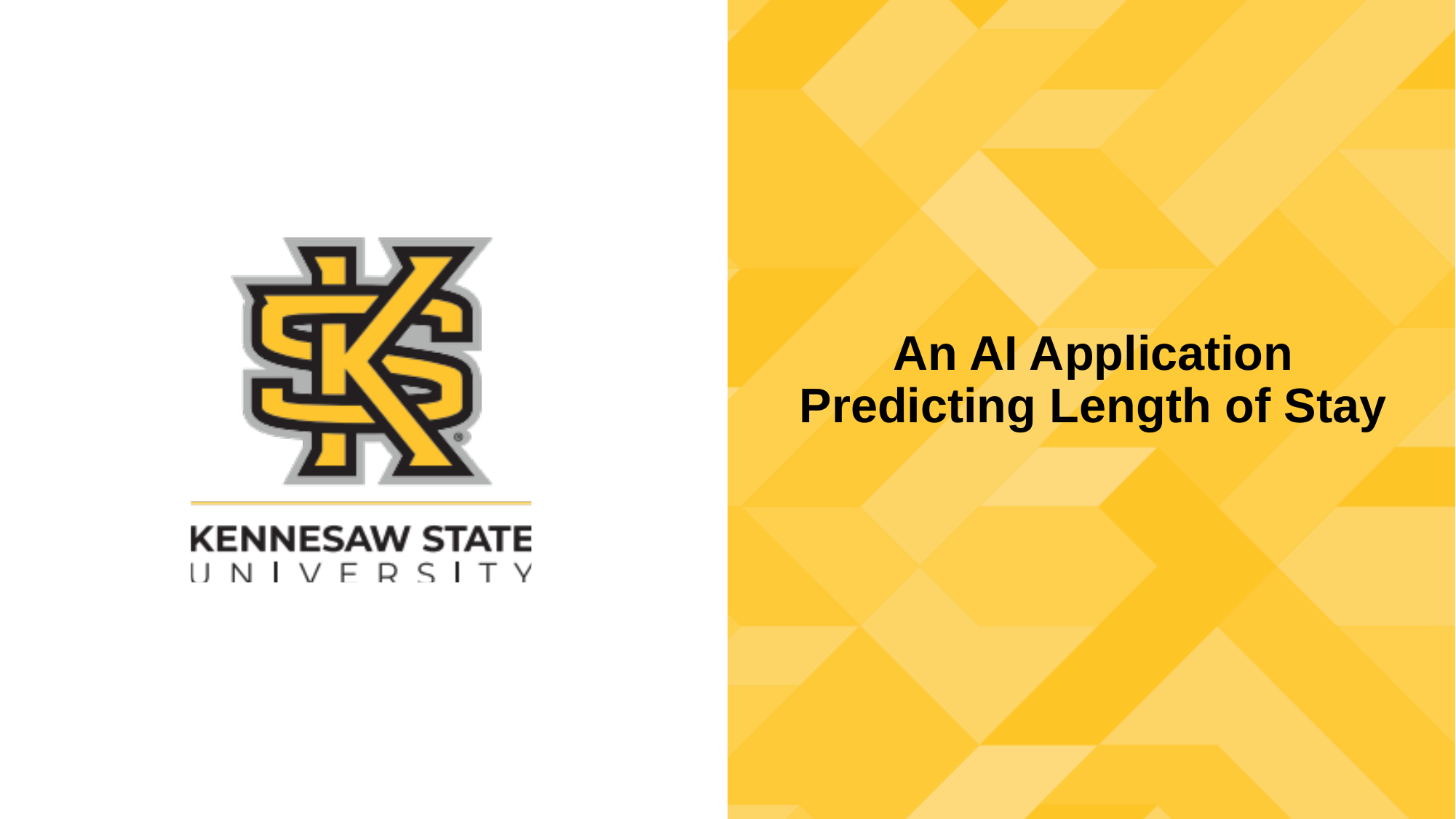

# An AI Application Predicting Length of Stay